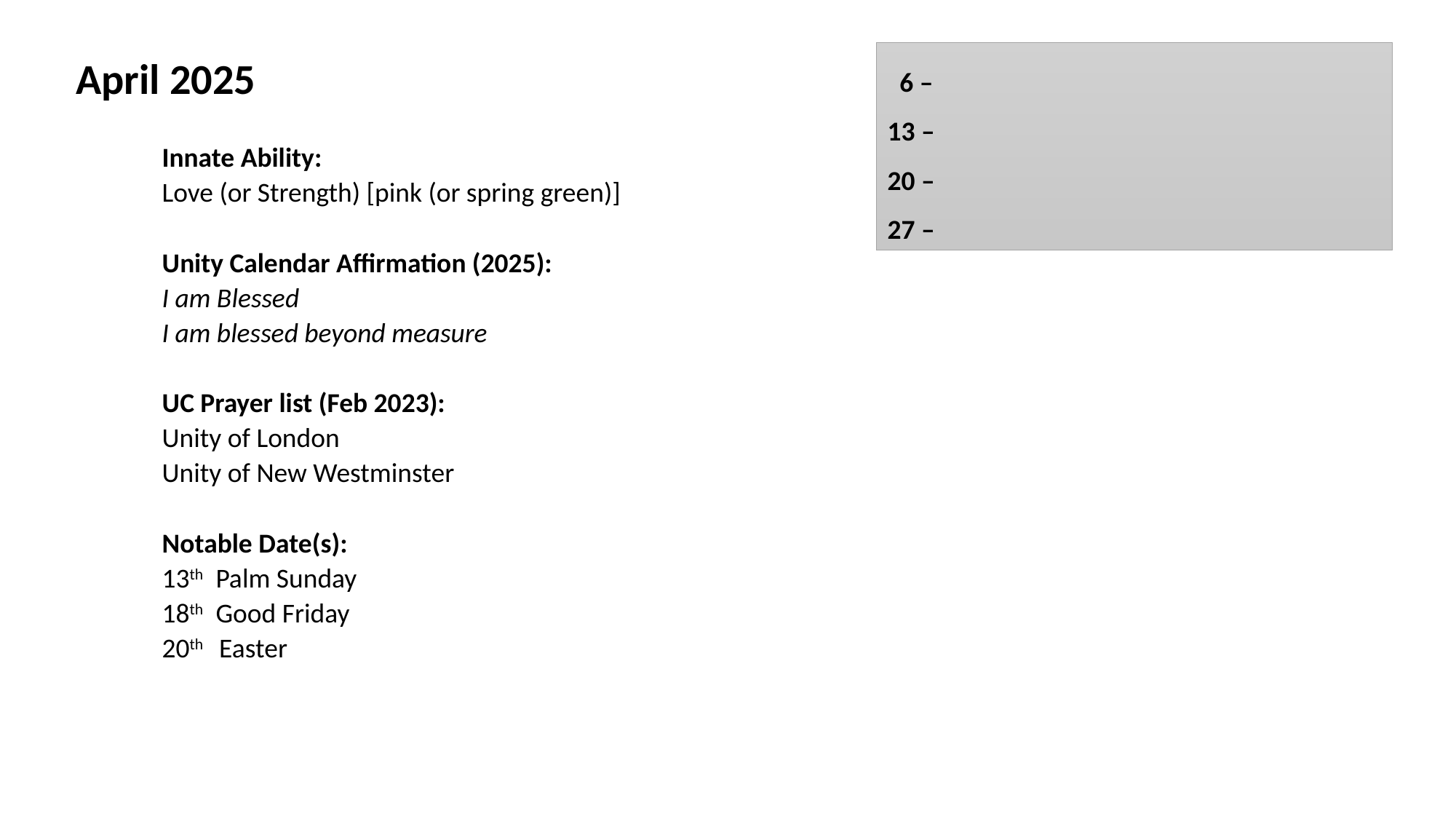

April 2025

Innate Ability:
Love (or Strength) [pink (or spring green)]

Unity Calendar Affirmation (2025):
I am Blessed
I am blessed beyond measure

UC Prayer list (Feb 2023):
Unity of London
Unity of New Westminster

Notable Date(s):
13th  Palm Sunday
18th  Good Friday
20th   Easter

  6 –
13 –
20 –
27 –